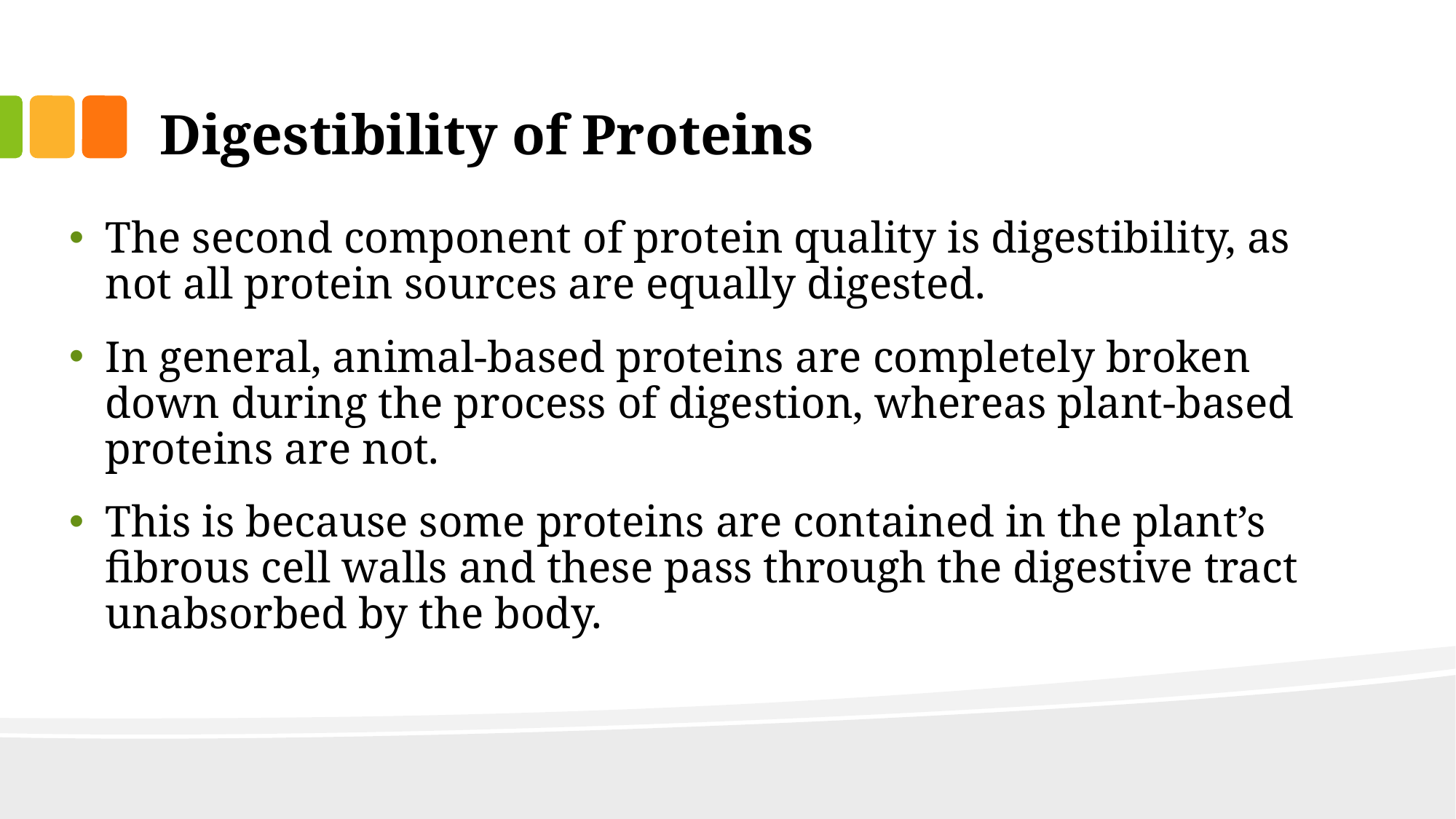

# Digestibility of Proteins
The second component of protein quality is digestibility, as not all protein sources are equally digested.
In general, animal-based proteins are completely broken down during the process of digestion, whereas plant-based proteins are not.
This is because some proteins are contained in the plant’s fibrous cell walls and these pass through the digestive tract unabsorbed by the body.